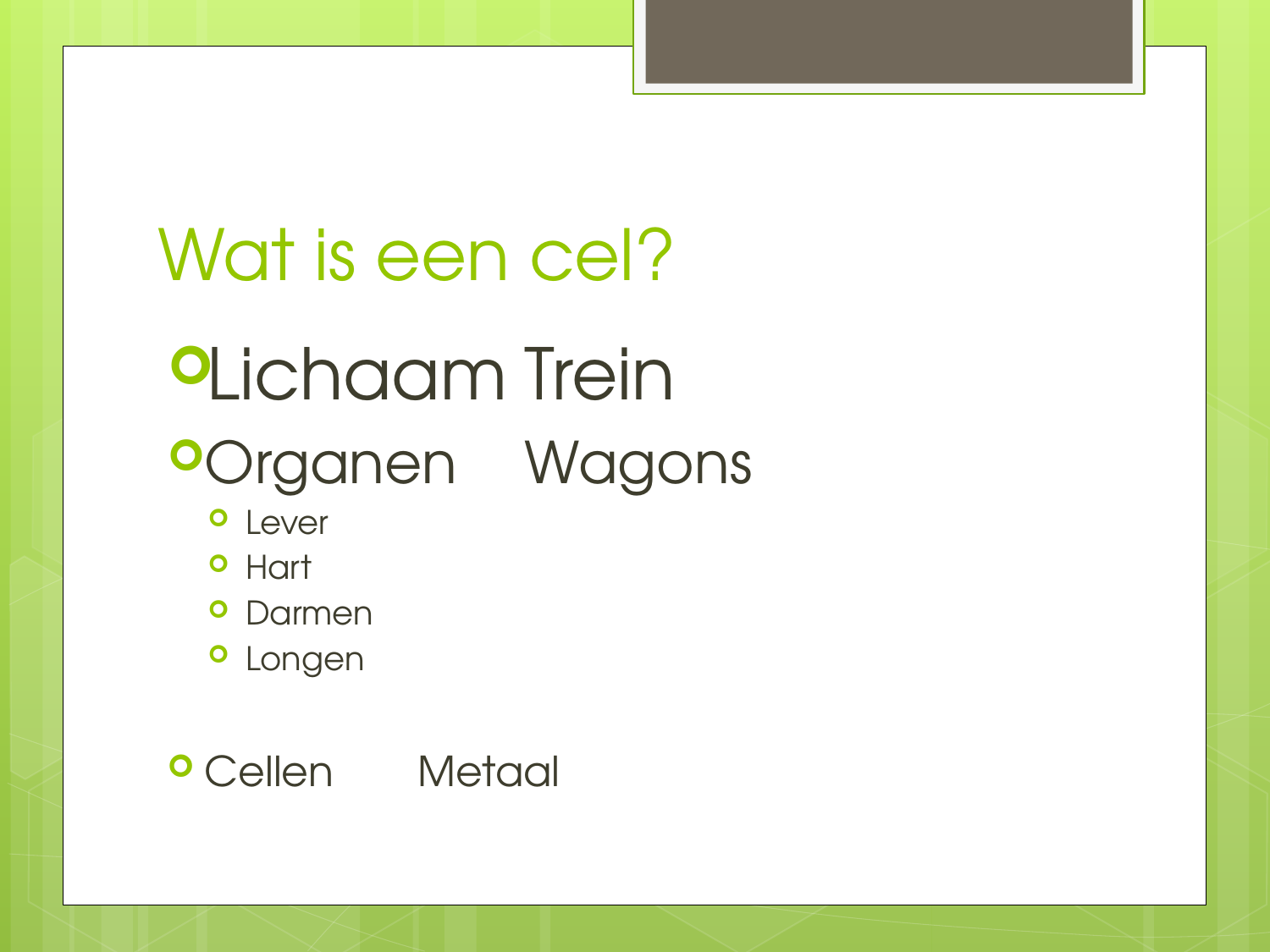

# Wat is een cel?
Lichaam			Trein
Organen 			Wagons
Lever
Hart
Darmen
Longen

Cellen				Metaal